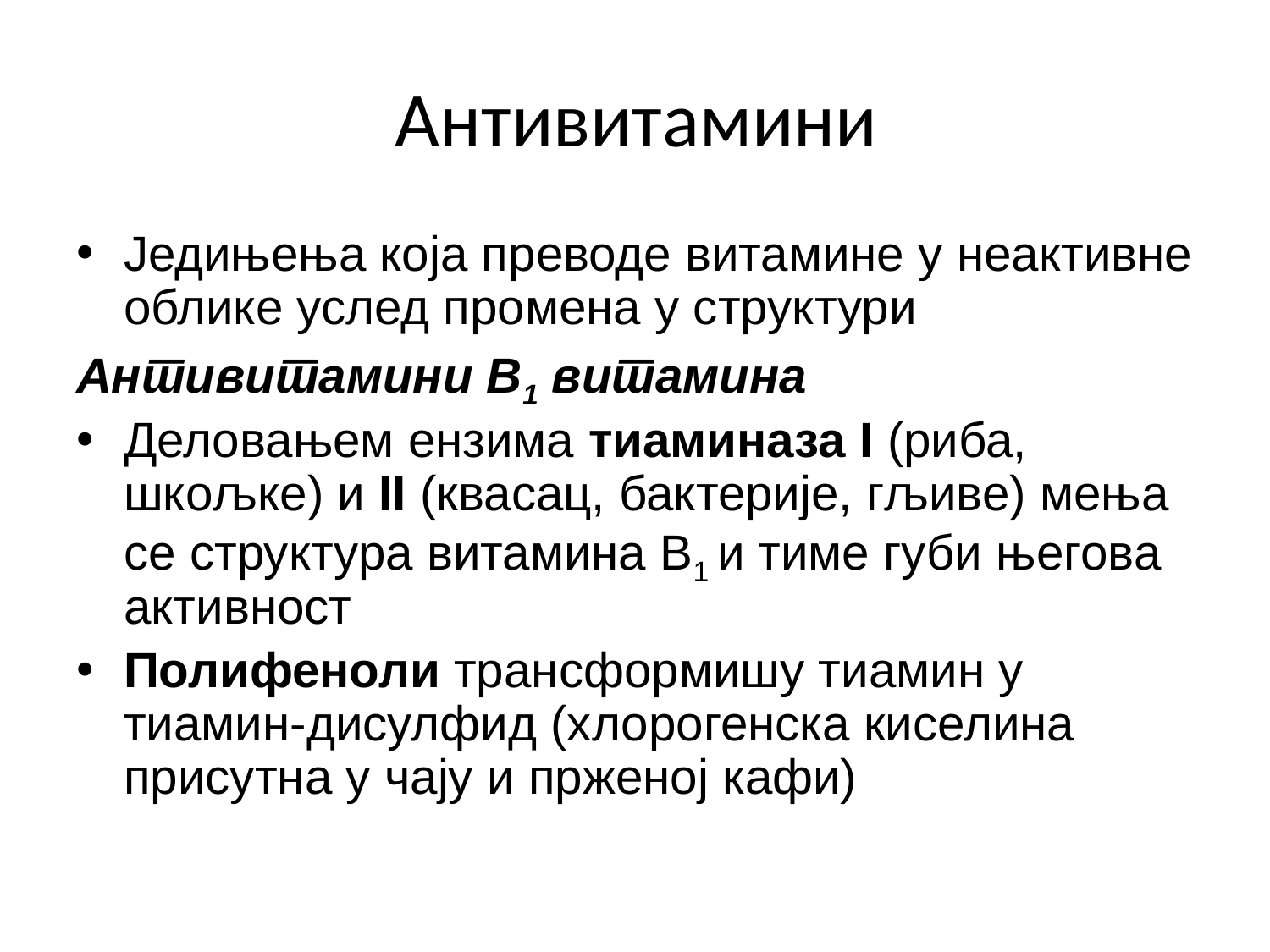

# Антивитамини
Једињења која преводе витамине у неактивне облике услед промена у структури
Антивитамини В1 витамина
Деловањем ензима тиаминаза I (риба, шкољке) и II (квасац, бактерије, гљиве) мења се структура витамина В1 и тиме губи његова активност
Полифеноли трансформишу тиамин у тиамин-дисулфид (хлорогенска киселина присутна у чају и прженој кафи)